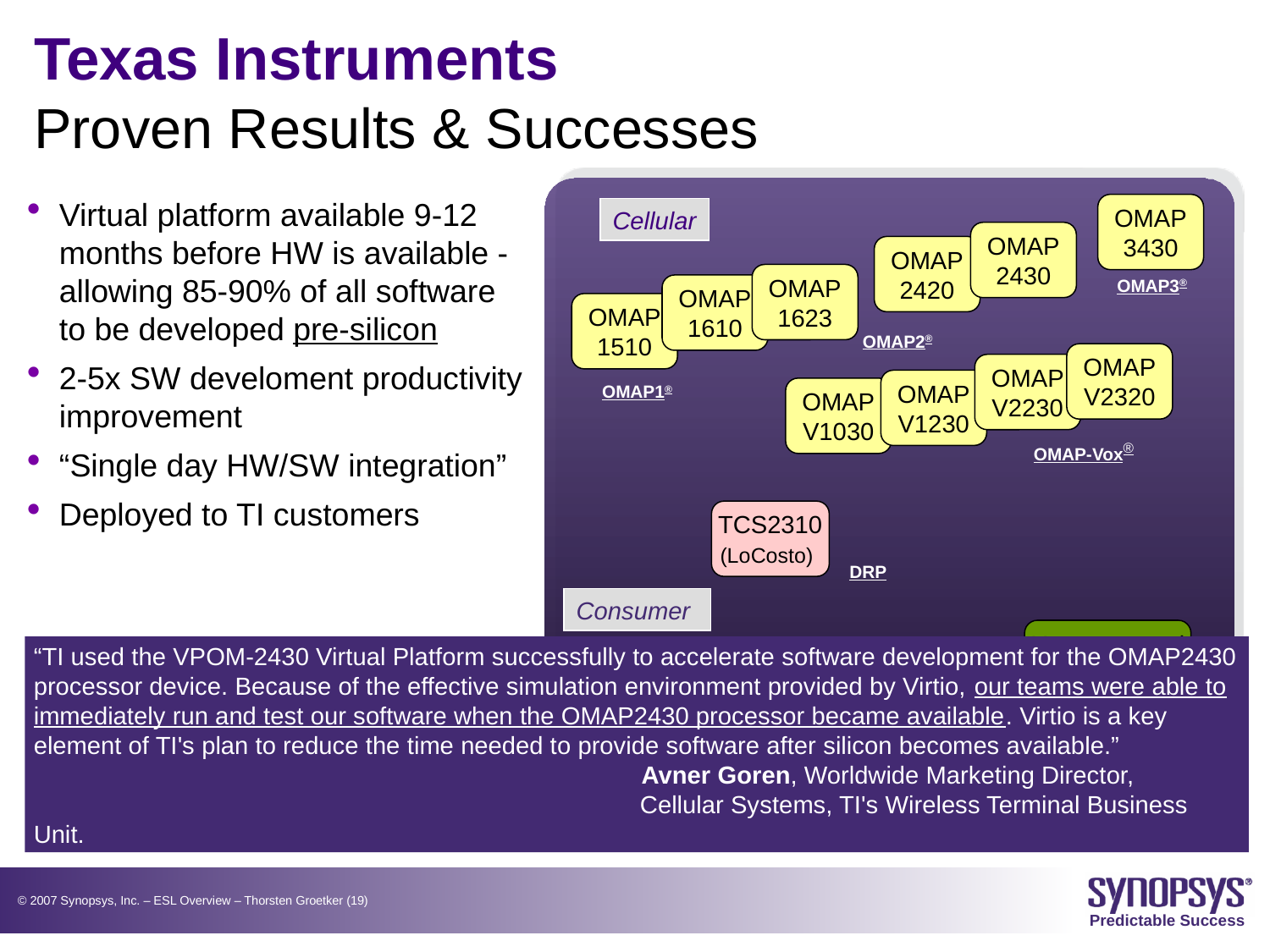

# Texas Instruments Proven Results & Successes

Virtual platform available 9-12 months before HW is available - allowing 85-90% of all software to be developed pre-silicon
2-5x SW develoment productivity improvement
“Single day HW/SW integration”
Deployed to TI customers
OMAP
3430
Cellular
OMAP
2430
OMAP
2420
OMAP
1623
OMAP3®
OMAP
1610
OMAP
1510
OMAP2®
OMAP
V2320
OMAP
V2230
OMAP
V1230
OMAP1®
OMAP
V1030
OMAP-Vox®
TCS2310
(LoCosto)
DRP
Consumer
DaVinci Family
DM420
DA295S
Unannounced
devices
“TI used the VPOM-2430 Virtual Platform successfully to accelerate software development for the OMAP2430 processor device. Because of the effective simulation environment provided by Virtio, our teams were able to immediately run and test our software when the OMAP2430 processor became available. Virtio is a key element of TI's plan to reduce the time needed to provide software after silicon becomes available.”
                                                                                       Avner Goren, Worldwide Marketing Director,
                                                                                       Cellular Systems, TI's Wireless Terminal Business Unit.